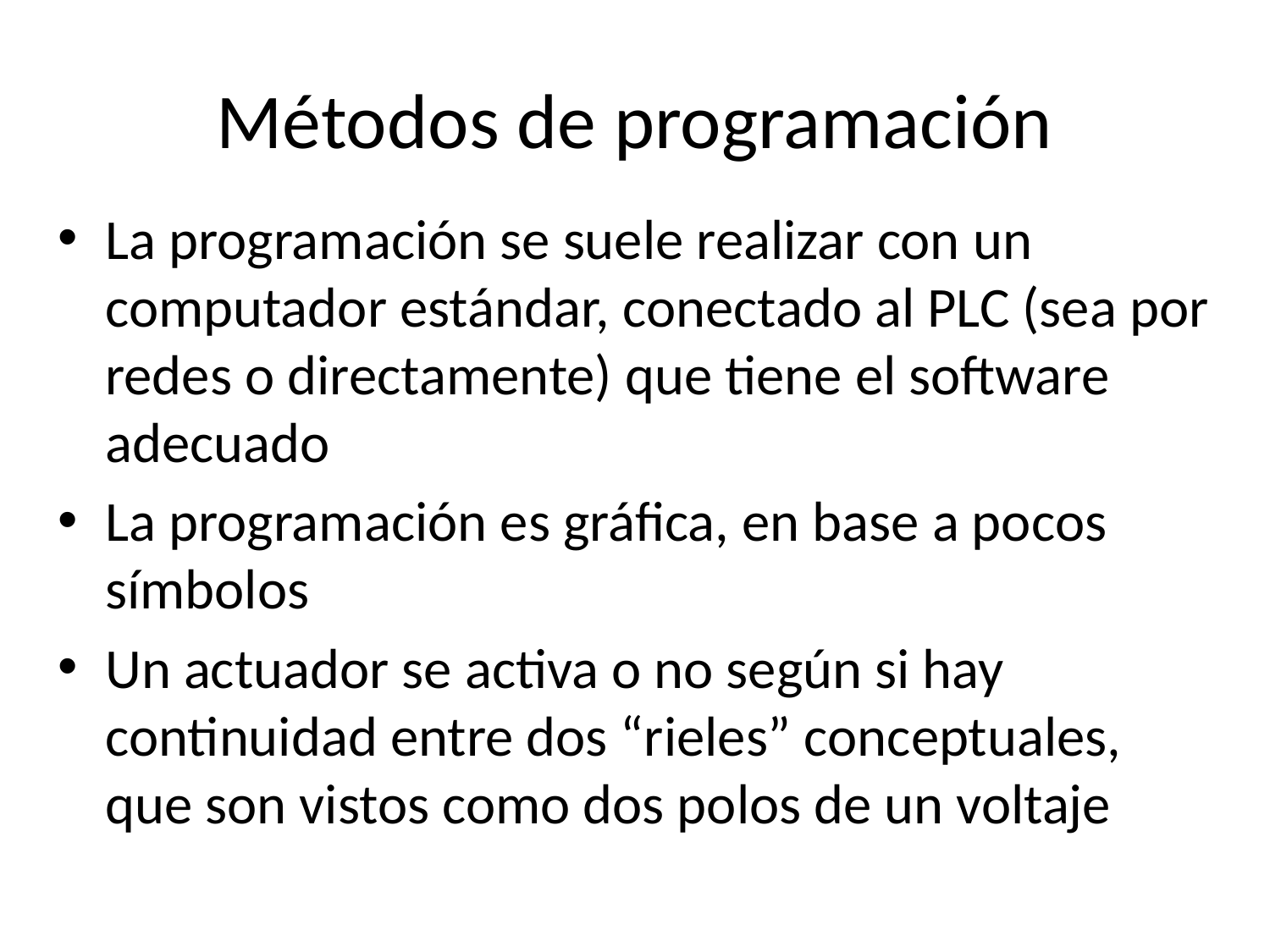

# Métodos de programación
La programación se suele realizar con un computador estándar, conectado al PLC (sea por redes o directamente) que tiene el software adecuado
La programación es gráfica, en base a pocos símbolos
Un actuador se activa o no según si hay continuidad entre dos “rieles” conceptuales, que son vistos como dos polos de un voltaje